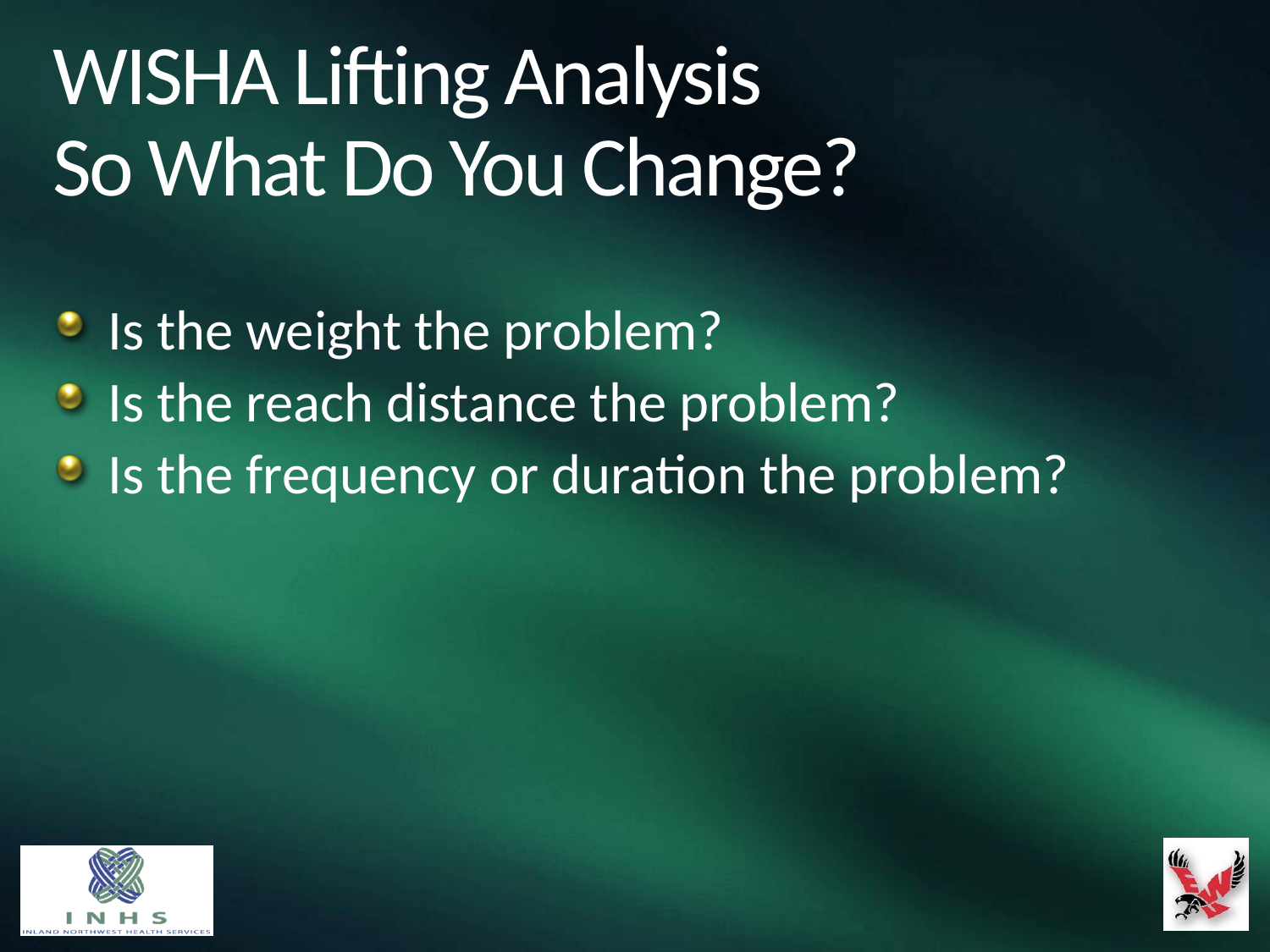

# WISHA Lifting Analysis So What Do You Change?

Is the weight the problem?
Is the reach distance the problem?
Is the frequency or duration the problem?